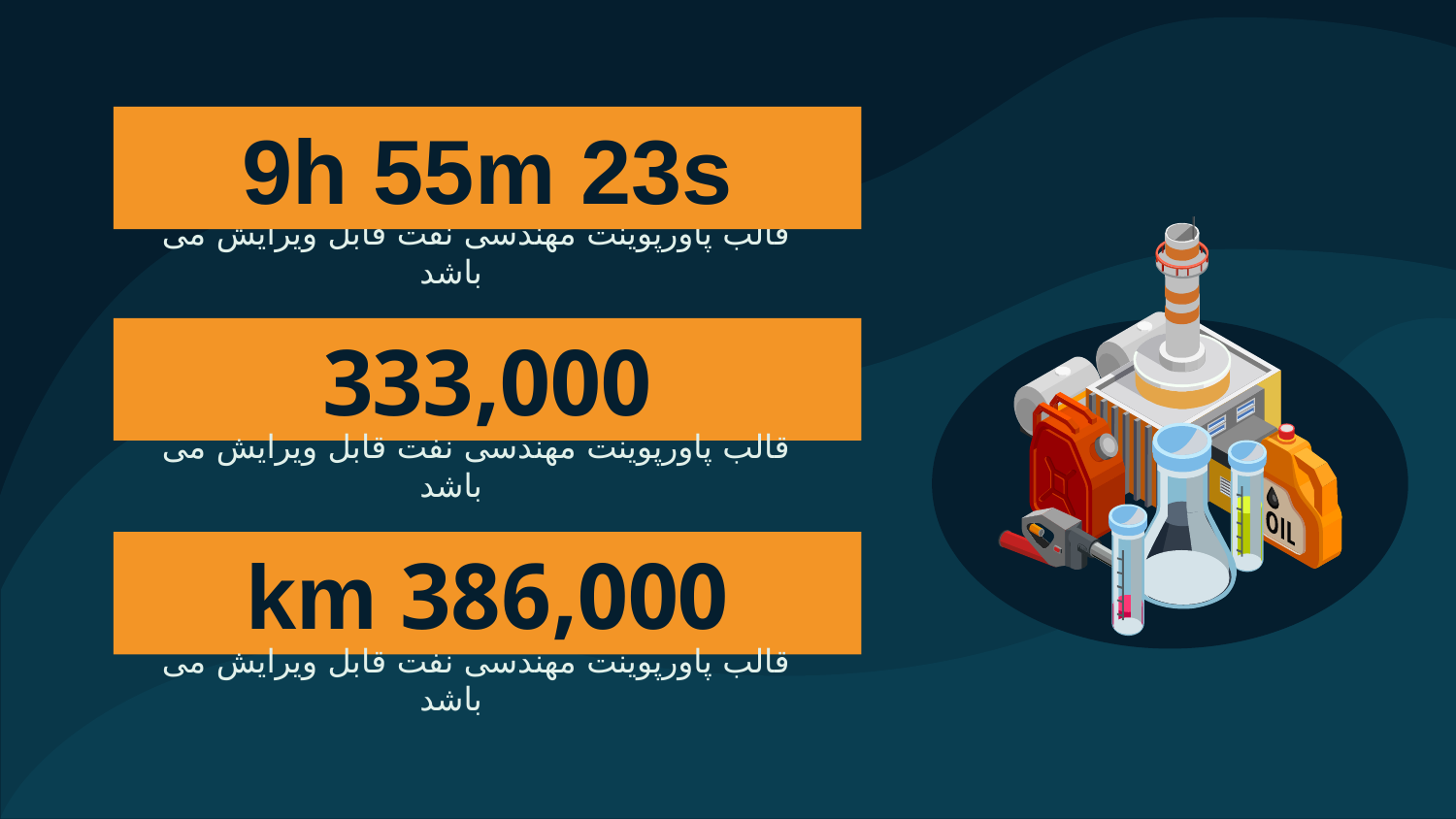

# 9h 55m 23s
قالب پاورپوینت مهندسی نفت قابل ویرایش می باشد

333,000
قالب پاورپوینت مهندسی نفت قابل ویرایش می باشد
386,000 km
قالب پاورپوینت مهندسی نفت قابل ویرایش می باشد